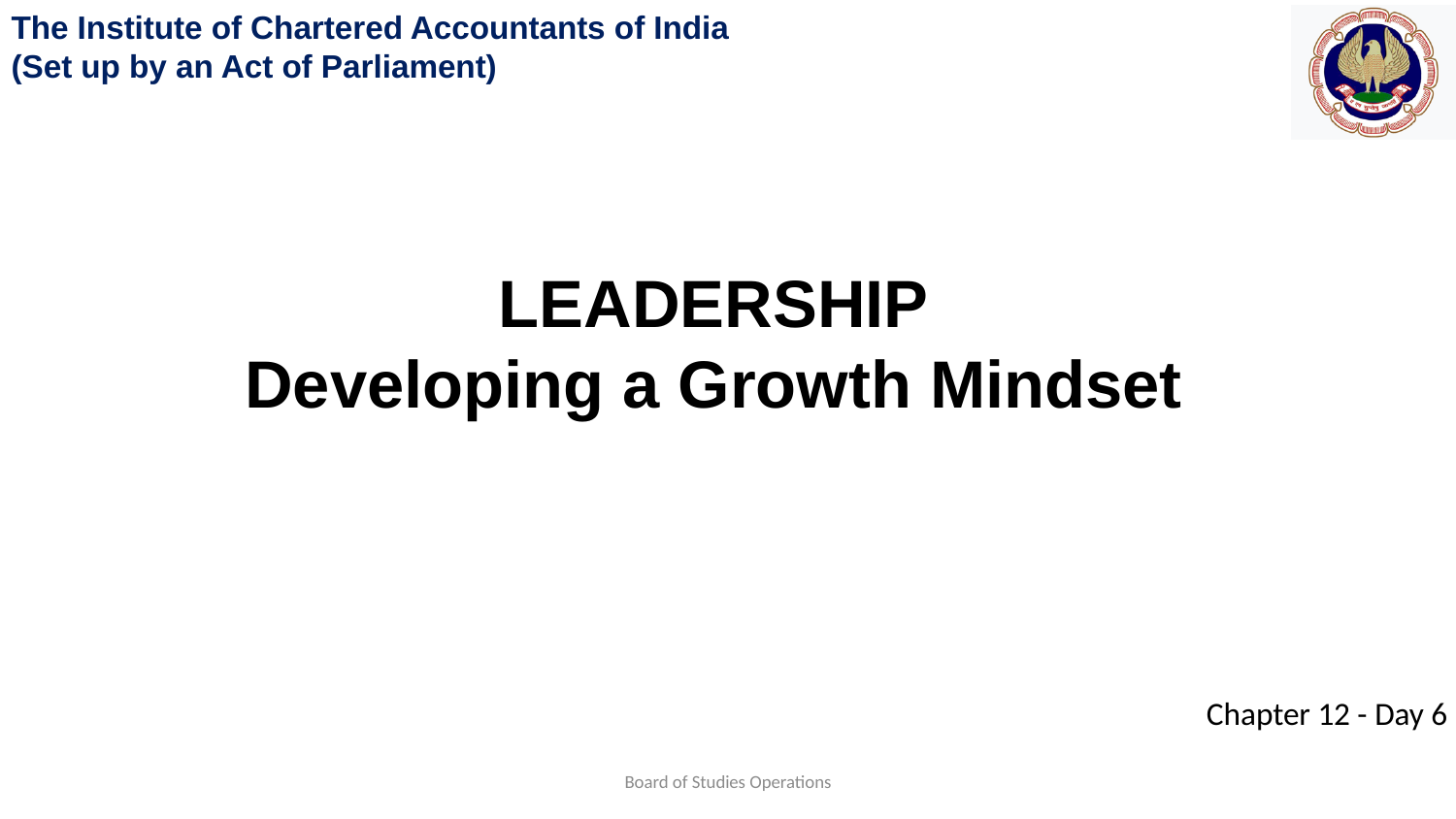

LEADERSHIP
Developing a Growth Mindset
Board of Studies Operations